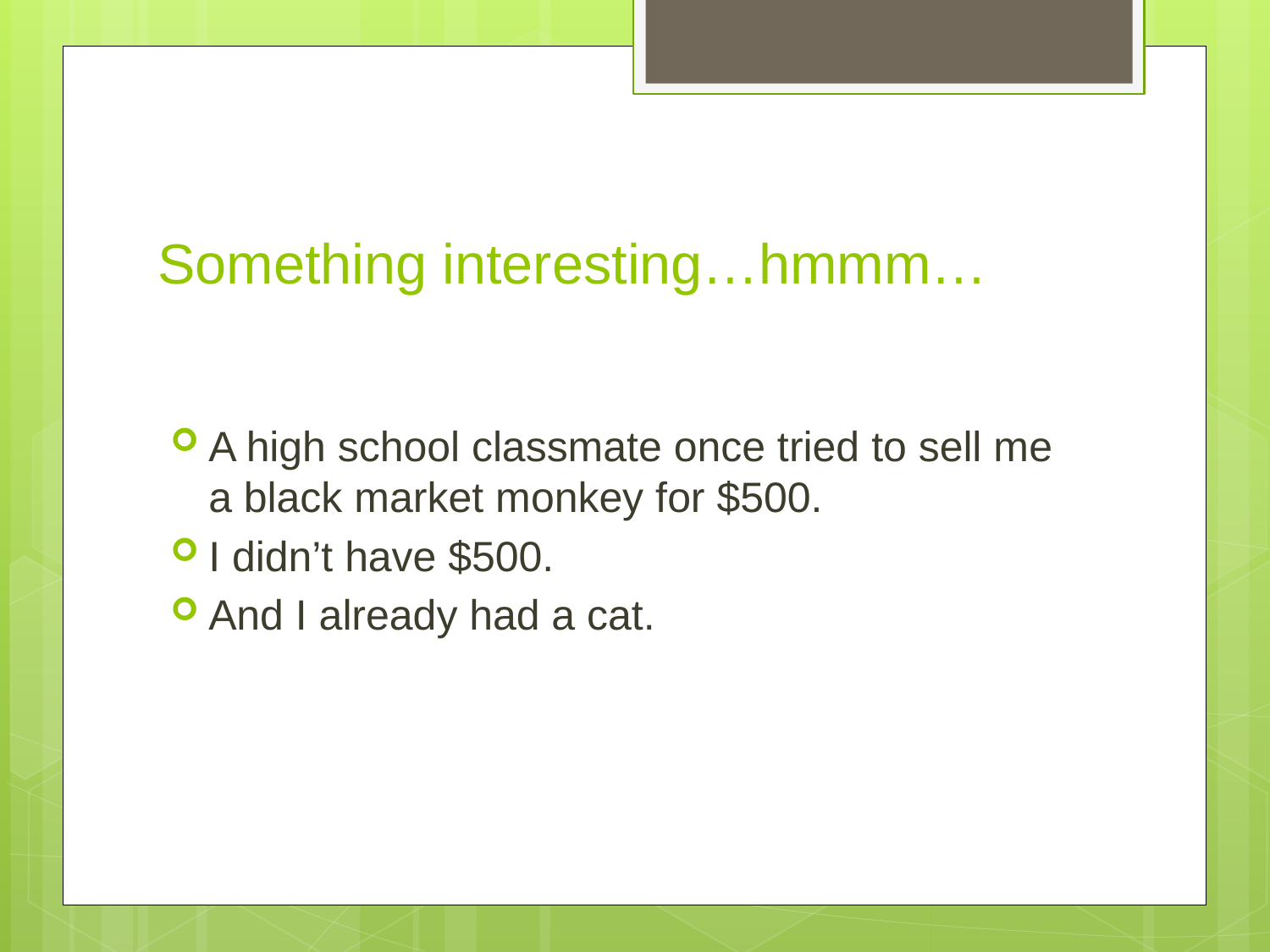

# Something interesting…hmmm…
A high school classmate once tried to sell me a black market monkey for $500.
I didn’t have $500.
And I already had a cat.